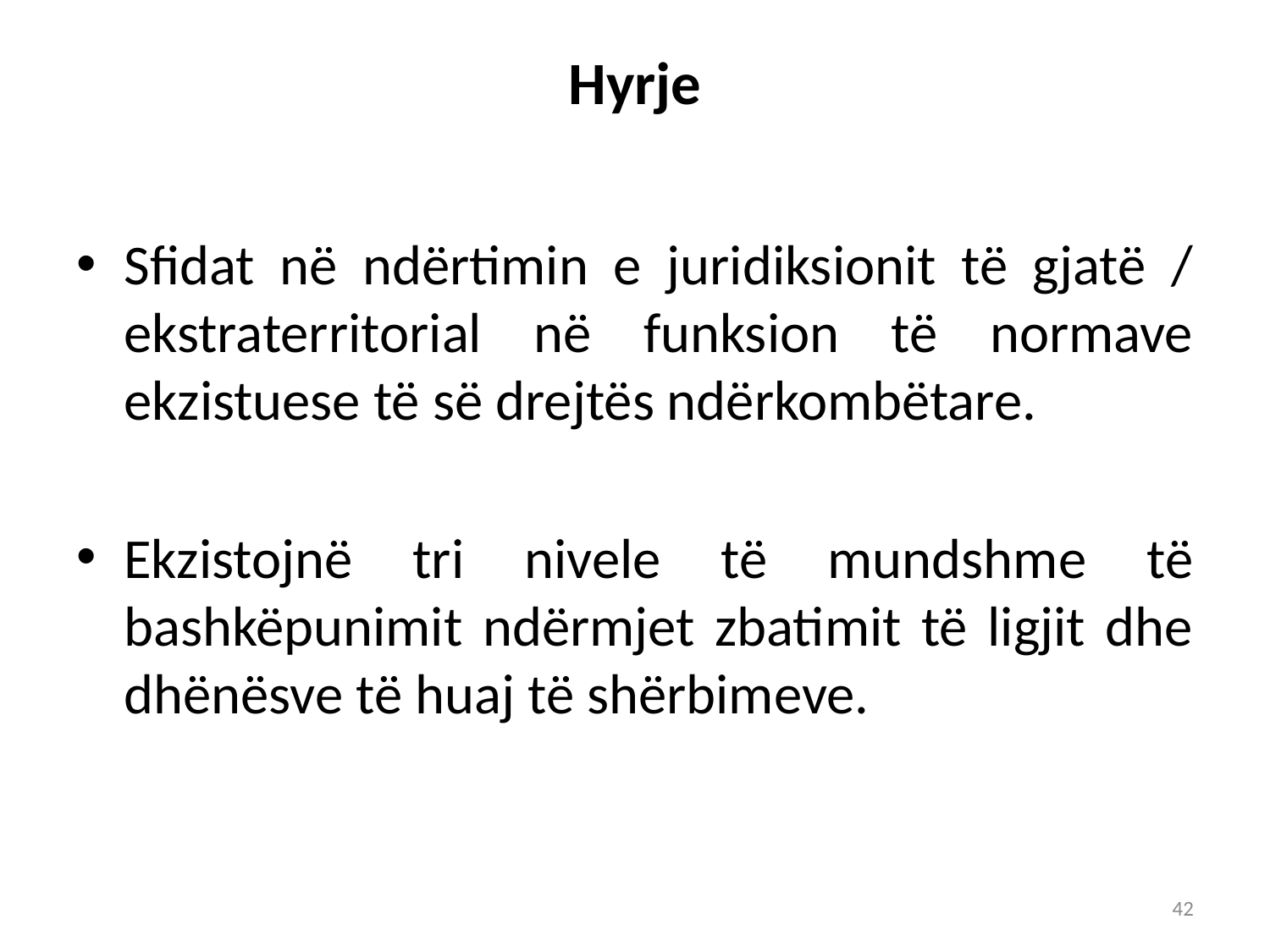

# Hyrje
Sfidat në ndërtimin e juridiksionit të gjatë / ekstraterritorial në funksion të normave ekzistuese të së drejtës ndërkombëtare.

Ekzistojnë tri nivele të mundshme të bashkëpunimit ndërmjet zbatimit të ligjit dhe dhënësve të huaj të shërbimeve.

42